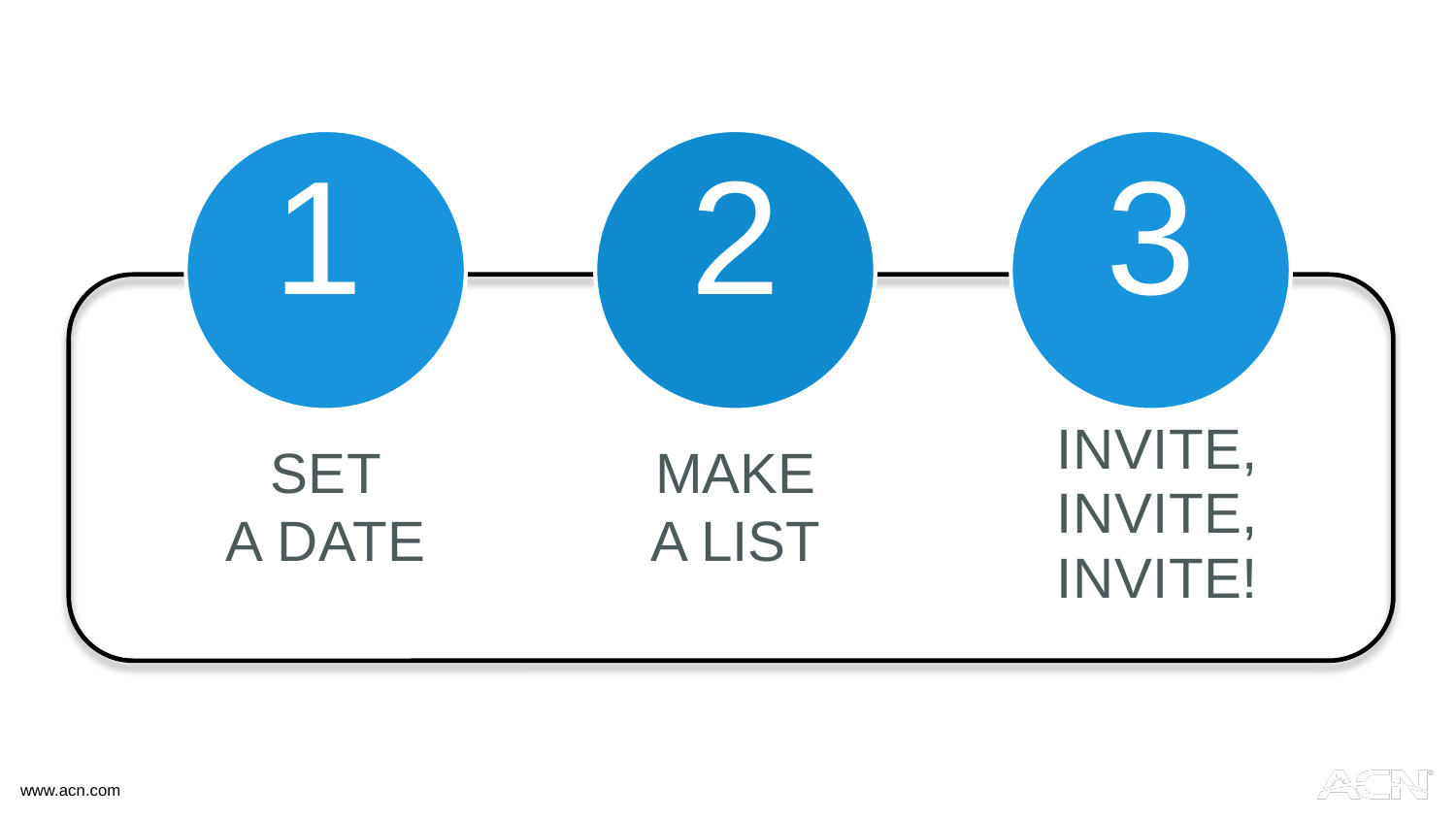

1

2

3

SET
A DATE
MAKE
A LIST

INVITE,
INVITE,
INVITE!